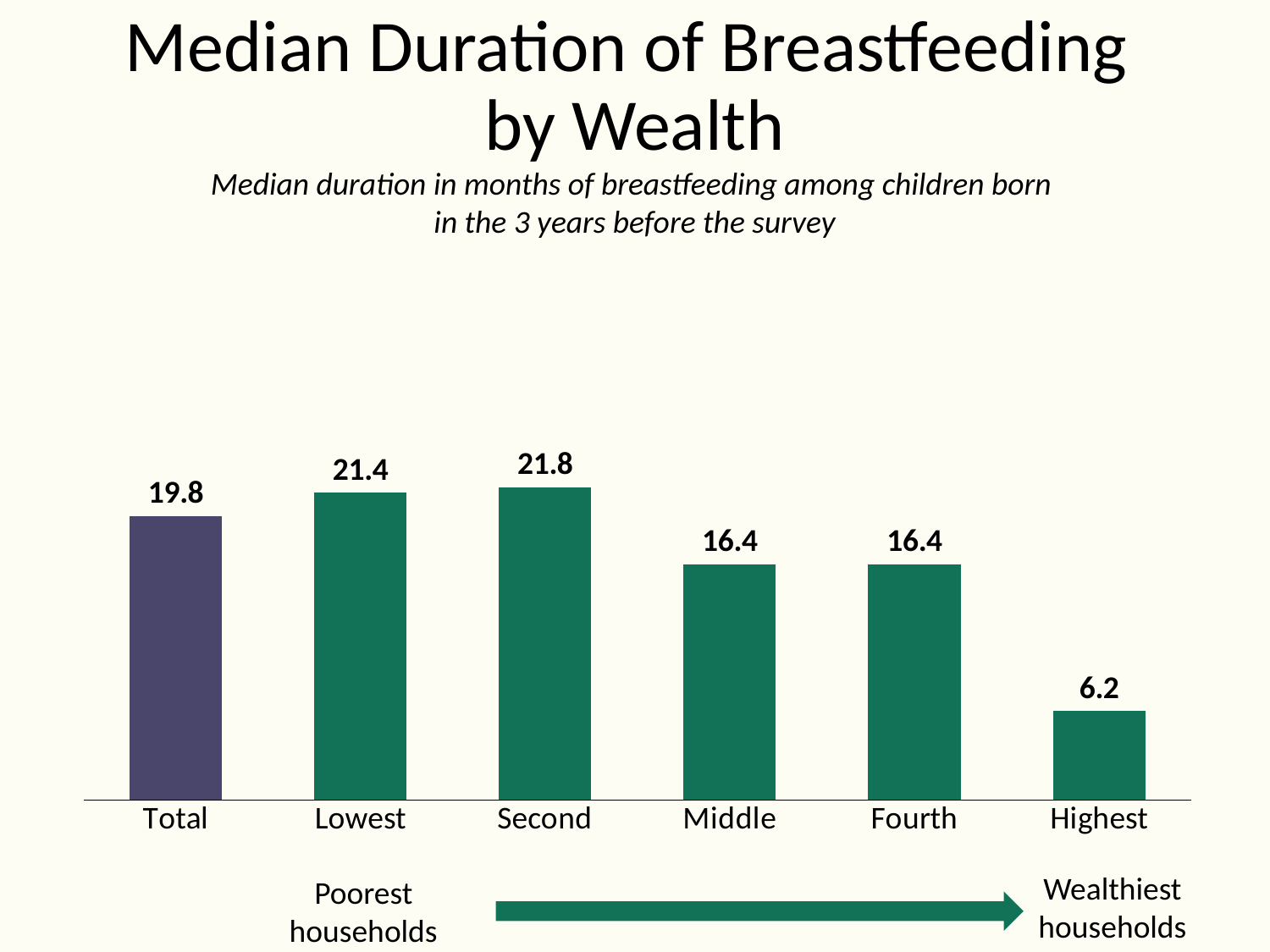

# Median Duration of Breastfeeding by Wealth
Median duration in months of breastfeeding among children born
in the 3 years before the survey

### Chart

| Category | Series 1 |
|---|---|
| Total | 19.8 |
| Lowest | 21.4 |
| Second | 21.8 |
| Middle | 16.4 |
| Fourth | 16.4 |
| Highest | 6.2 |
Wealthiest
households
Poorest
households